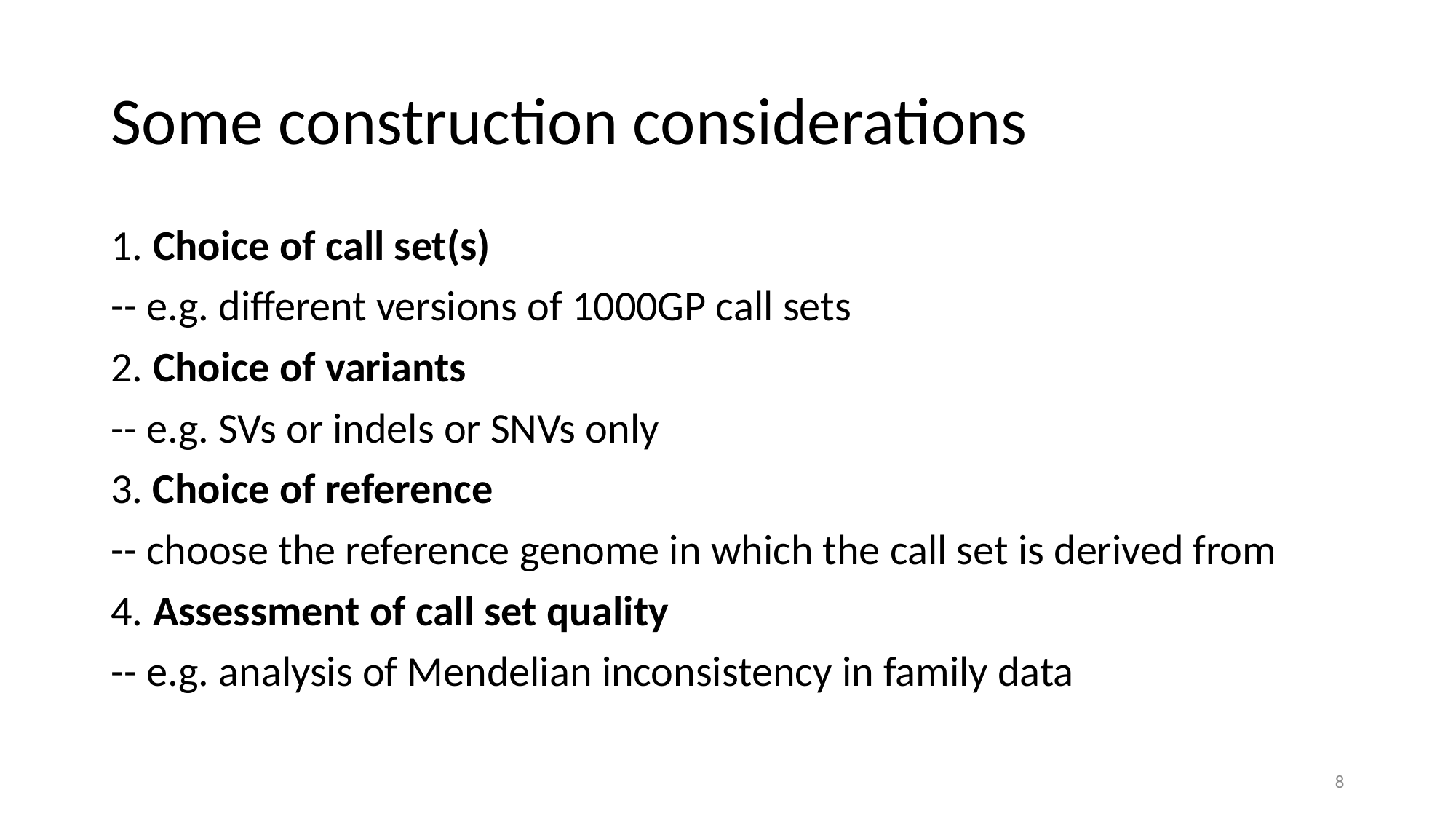

# Some construction considerations
1. Choice of call set(s)
-- e.g. different versions of 1000GP call sets
2. Choice of variants
-- e.g. SVs or indels or SNVs only
3. Choice of reference
-- choose the reference genome in which the call set is derived from
4. Assessment of call set quality
-- e.g. analysis of Mendelian inconsistency in family data
8